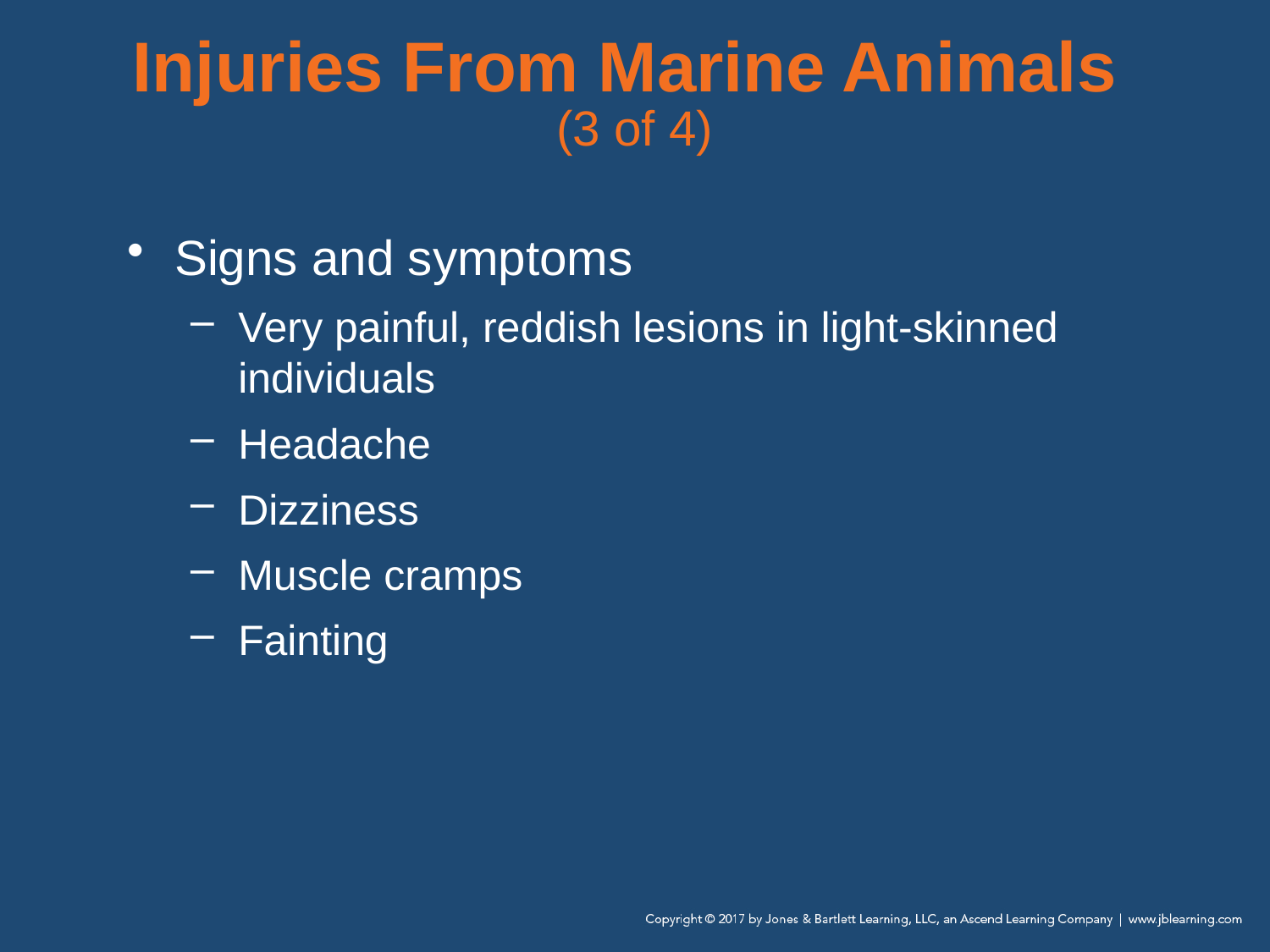

# Injuries From Marine Animals (3 of 4)
Signs and symptoms
Very painful, reddish lesions in light-skinned individuals
Headache
Dizziness
Muscle cramps
Fainting